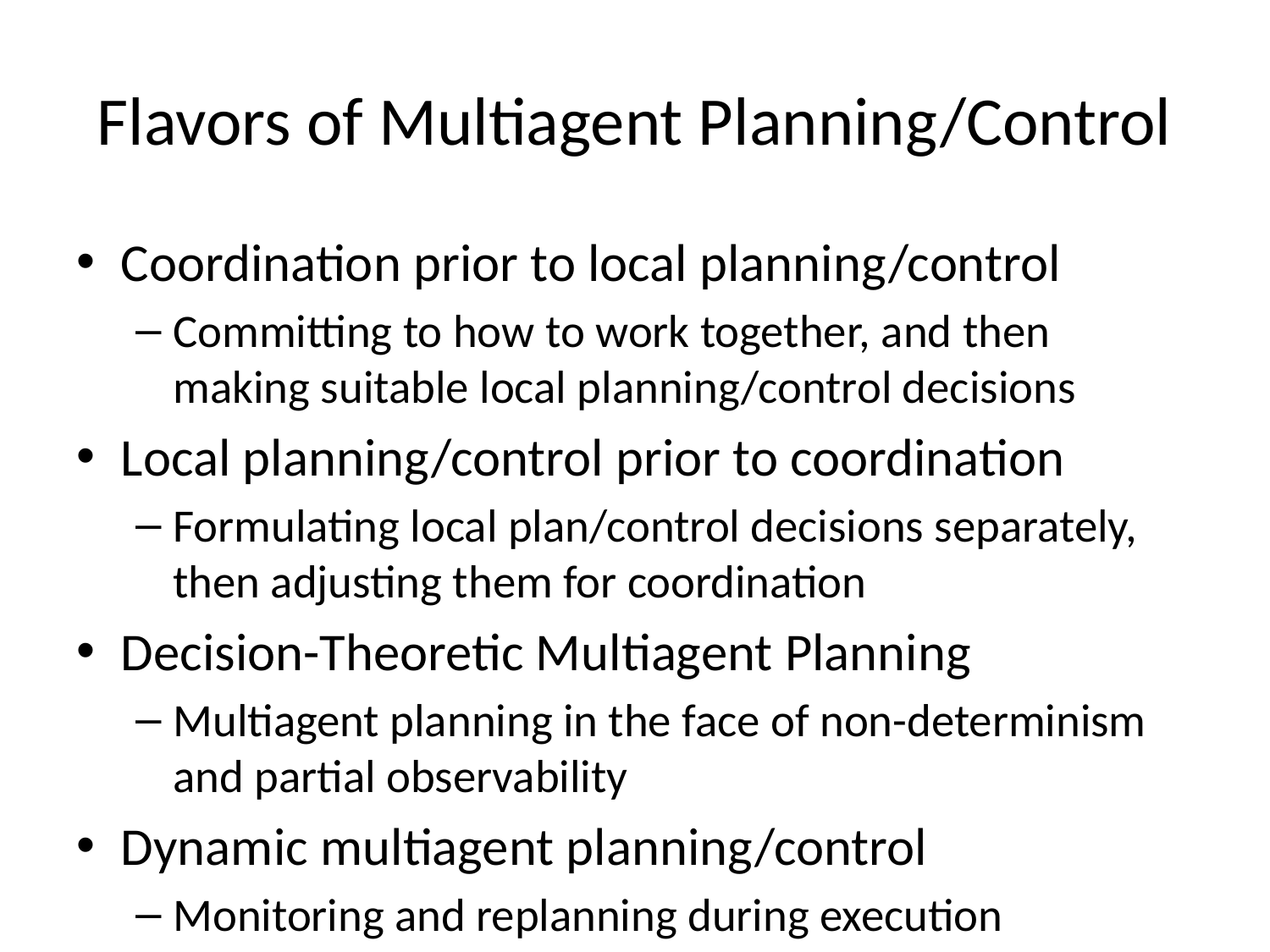

# Flavors of Multiagent Planning/Control
Coordination prior to local planning/control
Committing to how to work together, and then making suitable local planning/control decisions
Local planning/control prior to coordination
Formulating local plan/control decisions separately, then adjusting them for coordination
Decision-Theoretic Multiagent Planning
Multiagent planning in the face of non-determinism and partial observability
Dynamic multiagent planning/control
Monitoring and replanning during execution